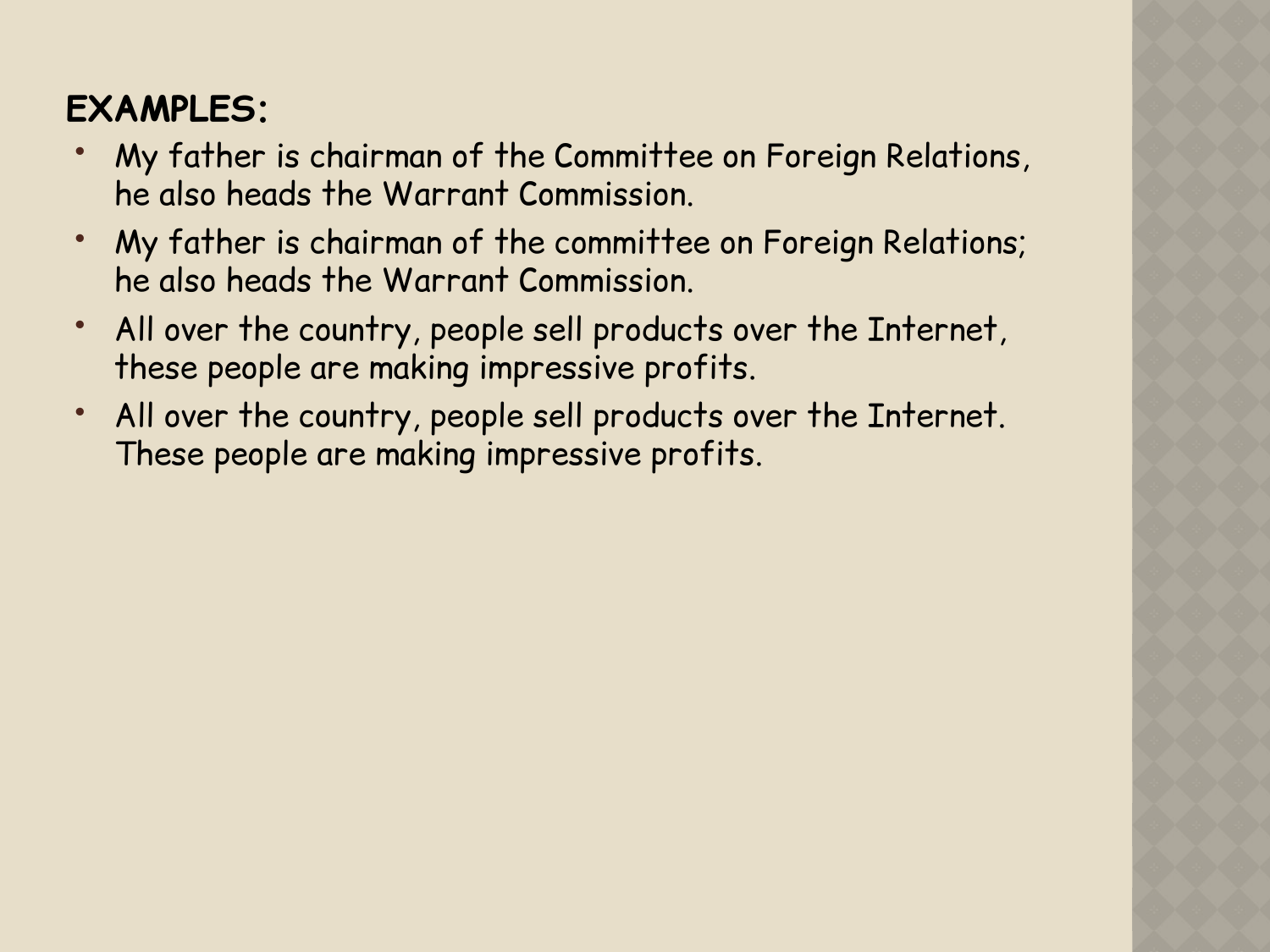

# Examples:
My father is chairman of the Committee on Foreign Relations, he also heads the Warrant Commission.
My father is chairman of the committee on Foreign Relations; he also heads the Warrant Commission.
All over the country, people sell products over the Internet, these people are making impressive profits.
All over the country, people sell products over the Internet. These people are making impressive profits.